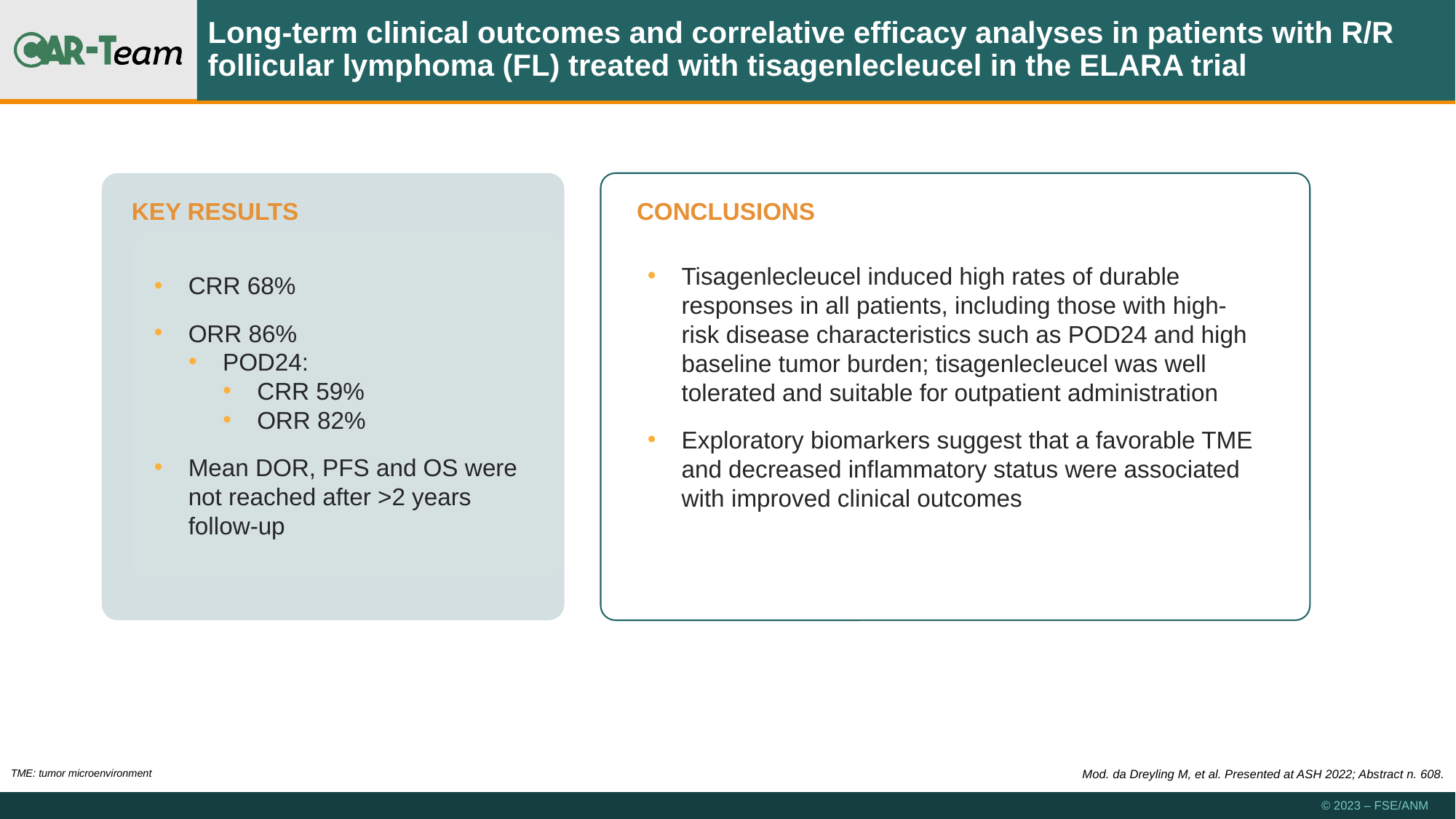

Long-term clinical outcomes and correlative efficacy analyses in patients with R/R follicular lymphoma (FL) treated with tisagenlecleucel in the ELARA trial

KEY RESULTS
CONCLUSIONS
CRR 68%
ORR 86%
POD24:
CRR 59%
ORR 82%
Mean DOR, PFS and OS were not reached after >2 years follow-up
Tisagenlecleucel induced high rates of durable responses in all patients, including those with high-risk disease characteristics such as POD24 and high baseline tumor burden; tisagenlecleucel was well tolerated and suitable for outpatient administration
Exploratory biomarkers suggest that a favorable TME and decreased inflammatory status were associated with improved clinical outcomes
TME: tumor microenvironment
Mod. da Dreyling M, et al. Presented at ASH 2022; Abstract n. 608.